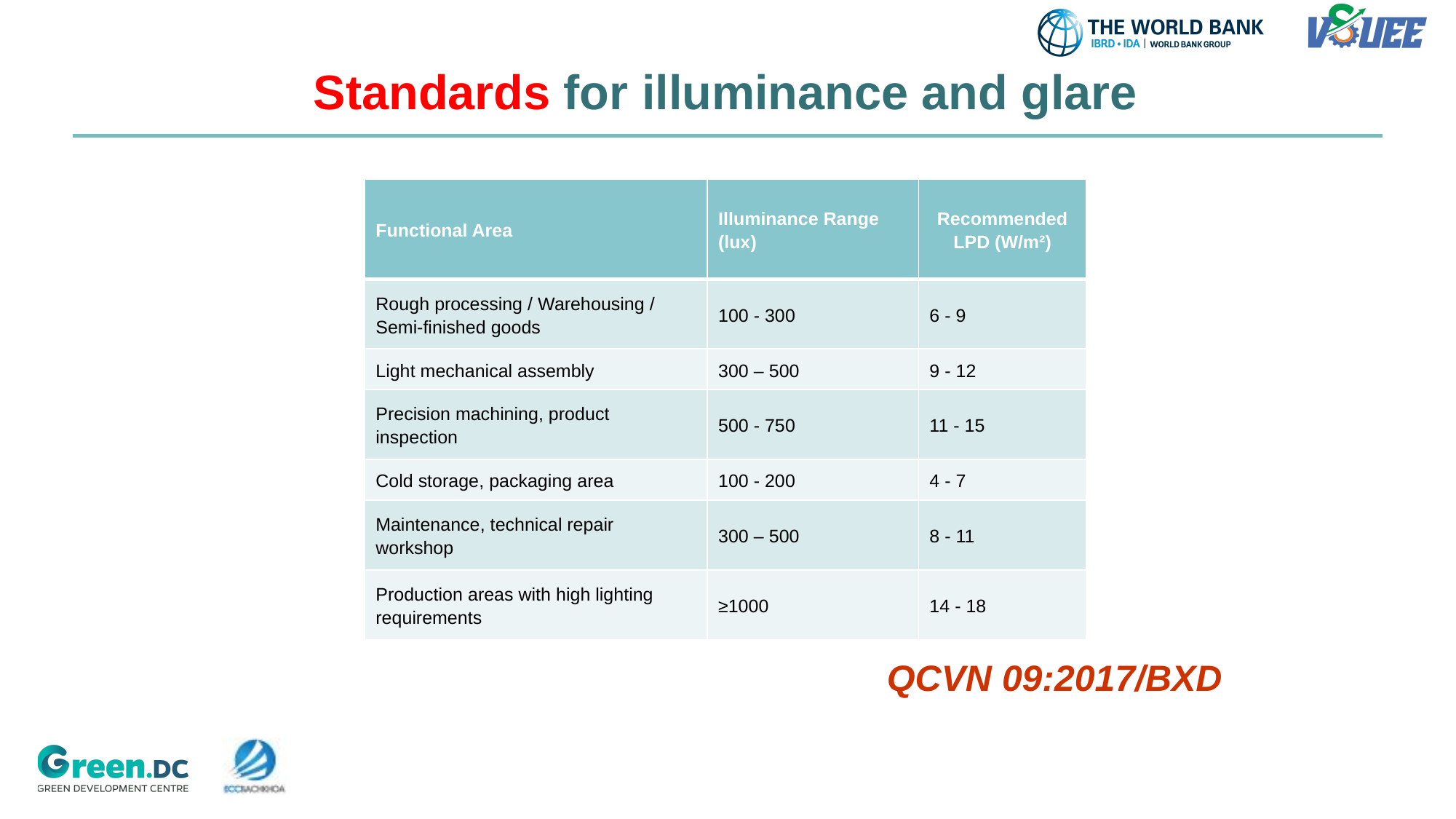

# Standards for illuminance and glare
| Functional Area | Illuminance Range (lux) | Recommended LPD (W/m²) |
| --- | --- | --- |
| Rough processing / Warehousing / Semi-finished goods | 100 - 300 | 6 - 9 |
| Light mechanical assembly | 300 – 500 | 9 - 12 |
| Precision machining, product inspection | 500 - 750 | 11 - 15 |
| Cold storage, packaging area | 100 - 200 | 4 - 7 |
| Maintenance, technical repair workshop | 300 – 500 | 8 - 11 |
| Production areas with high lighting requirements | ≥1000 | 14 - 18 |
QCVN 09:2017/BXD